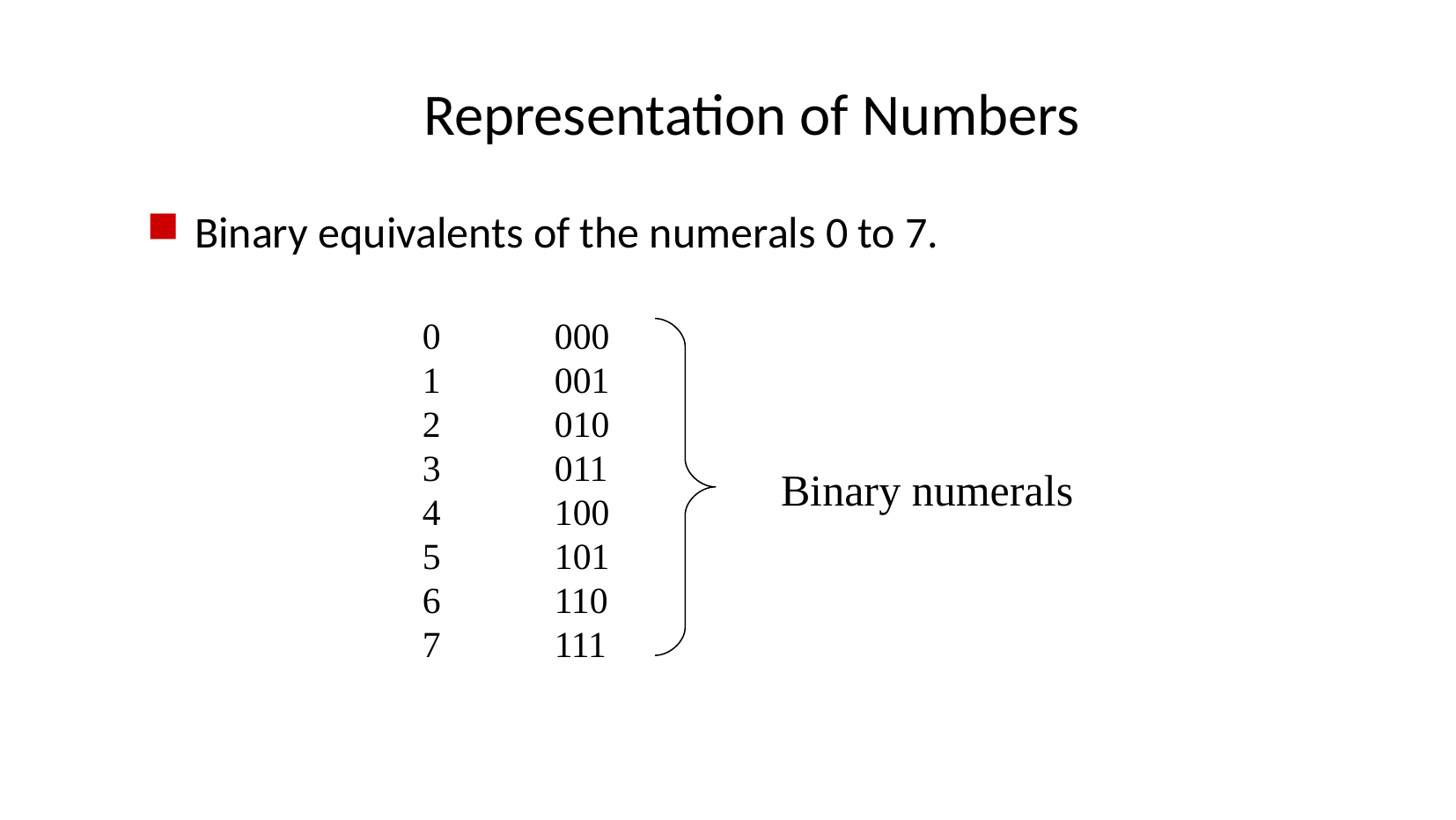

# Representation of Numbers
Binary equivalents of the numerals 0 to 7.

0	000
1	001
2	010
3	011
4	100
5	101
6	110
7	111

Binary numerals